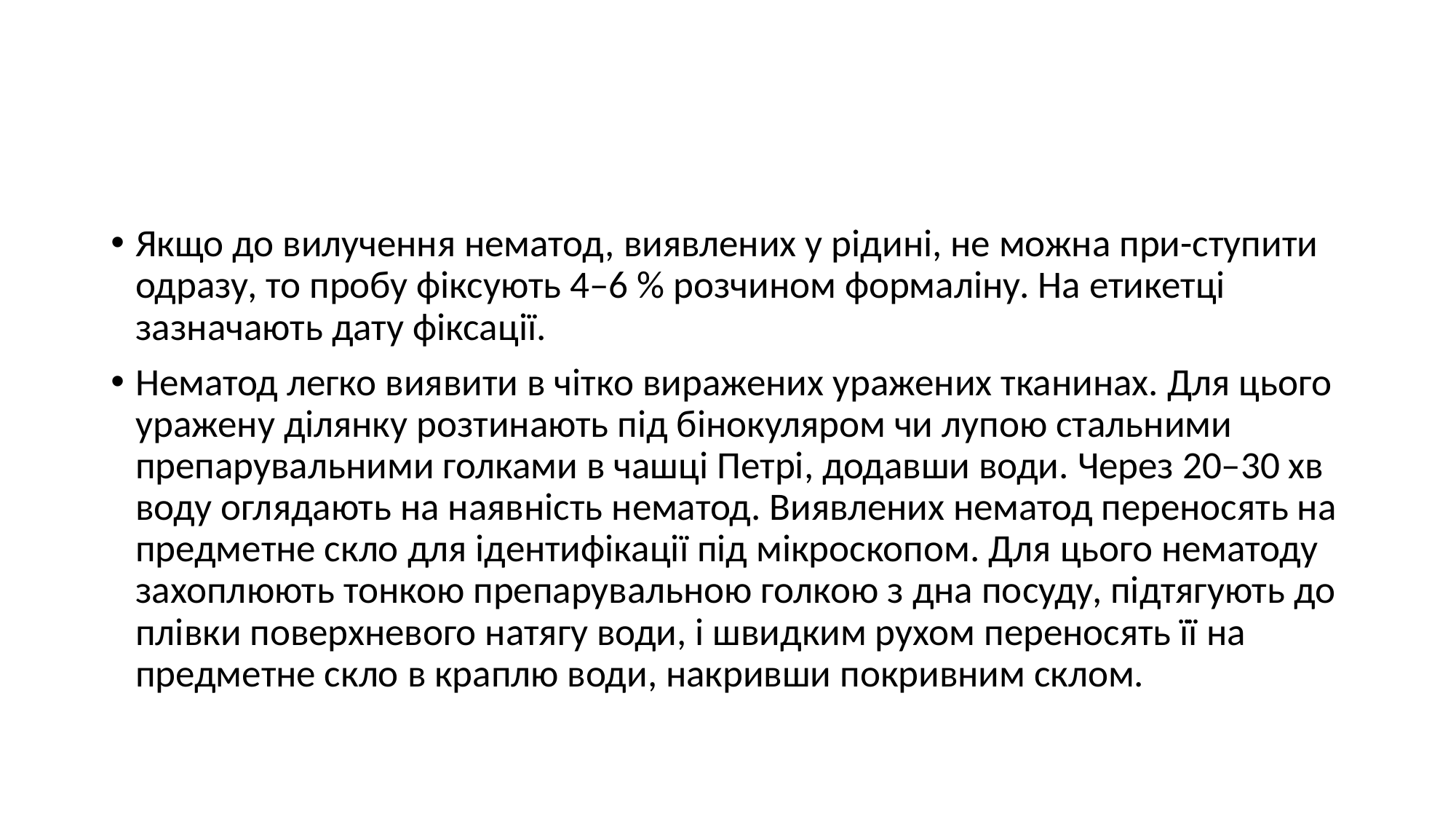

#
Якщо до вилучення нематод, виявлених у рідині, не можна при-ступити одразу, то пробу фіксують 4–6 % розчином формаліну. На етикетці зазначають дату фіксації.
Нематод легко виявити в чітко виражених уражених тканинах. Для цього уражену ділянку розтинають під бінокуляром чи лупою стальними препарувальними голками в чашці Петрі, додавши води. Через 20–30 хв воду оглядають на наявність нематод. Виявлених нематод переносять на предметне скло для ідентифікації під мікроскопом. Для цього нематоду захоплюють тонкою препарувальною голкою з дна посуду, підтягують до плівки поверхневого натягу води, і швидким рухом переносять її на предметне скло в краплю води, накривши покривним склом.